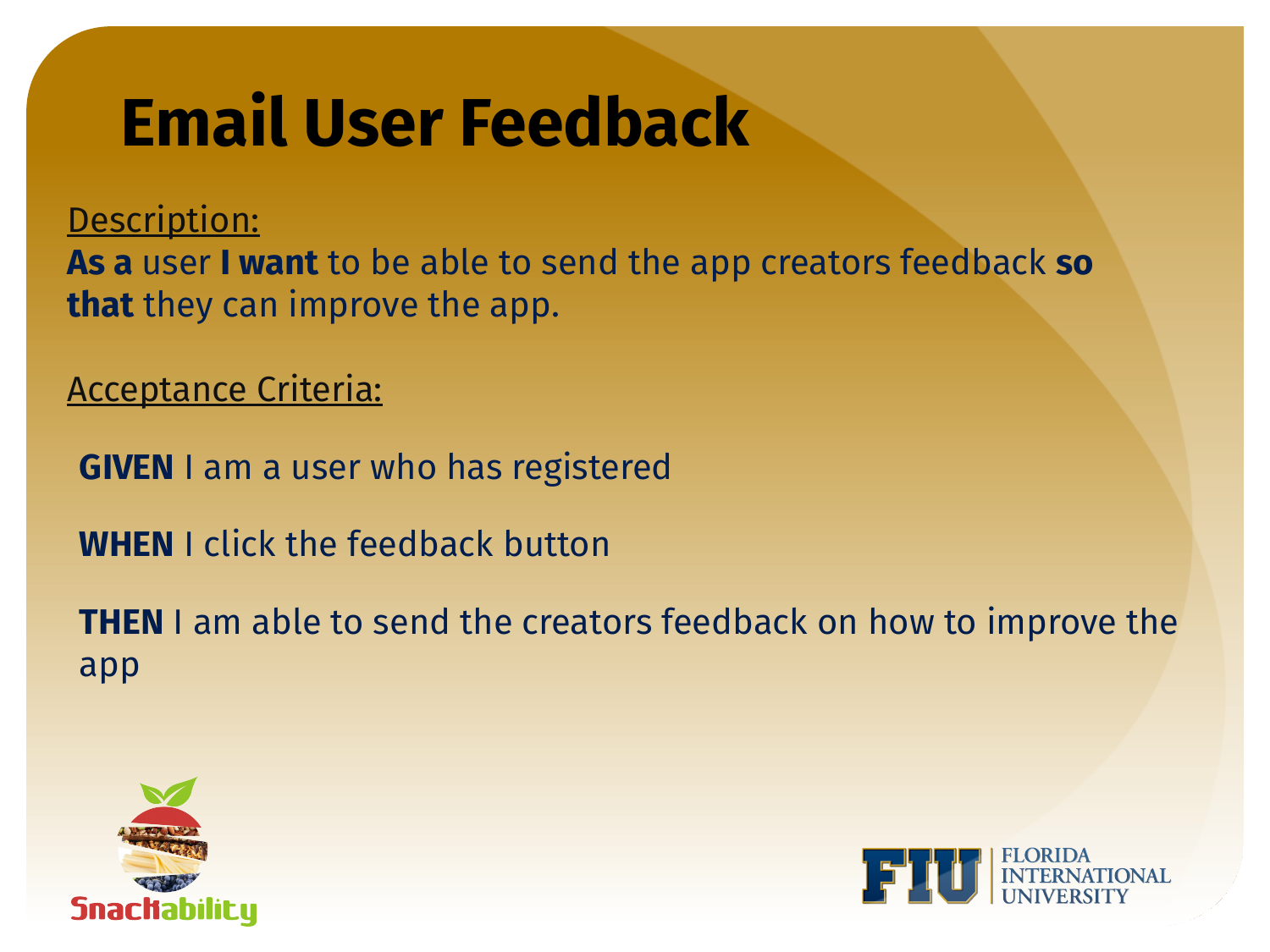

# Email User Feedback
Description:
As a user I want to be able to send the app creators feedback so that they can improve the app.

Acceptance Criteria:
GIVEN I am a user who has registered
WHEN I click the feedback button
THEN I am able to send the creators feedback on how to improve the app